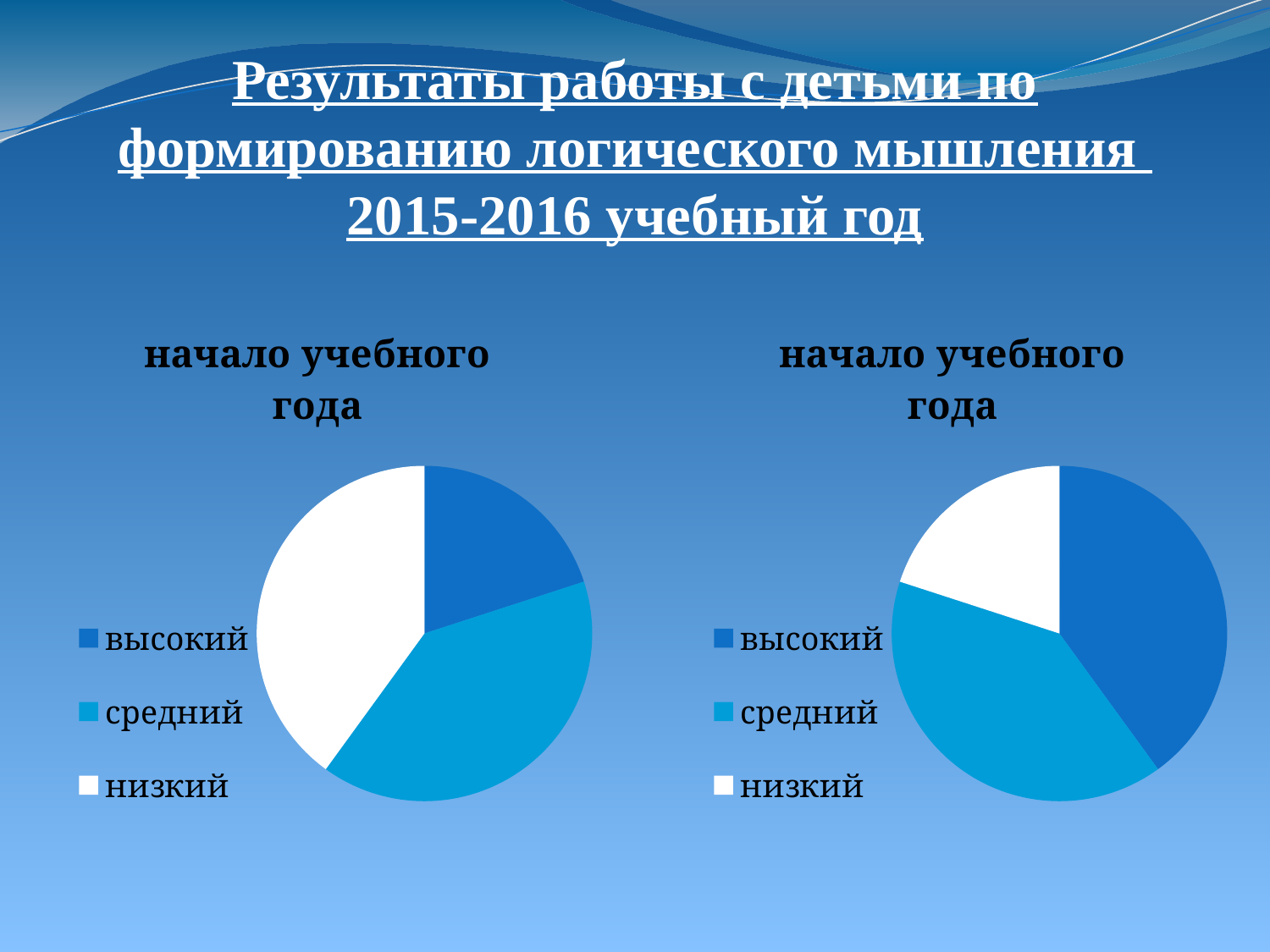

# Результаты работы с детьми по формированию логического мышления 2015-2016 учебный год

### Chart:

| Category | начало учебного года |
|---|---|
| высокий | 2.0 |
| средний | 4.0 |
| низкий  | 4.0 |

### Chart:

| Category | начало учебного года |
|---|---|
| высокий | 4.0 |
| средний | 4.0 |
| низкий  | 2.0 |